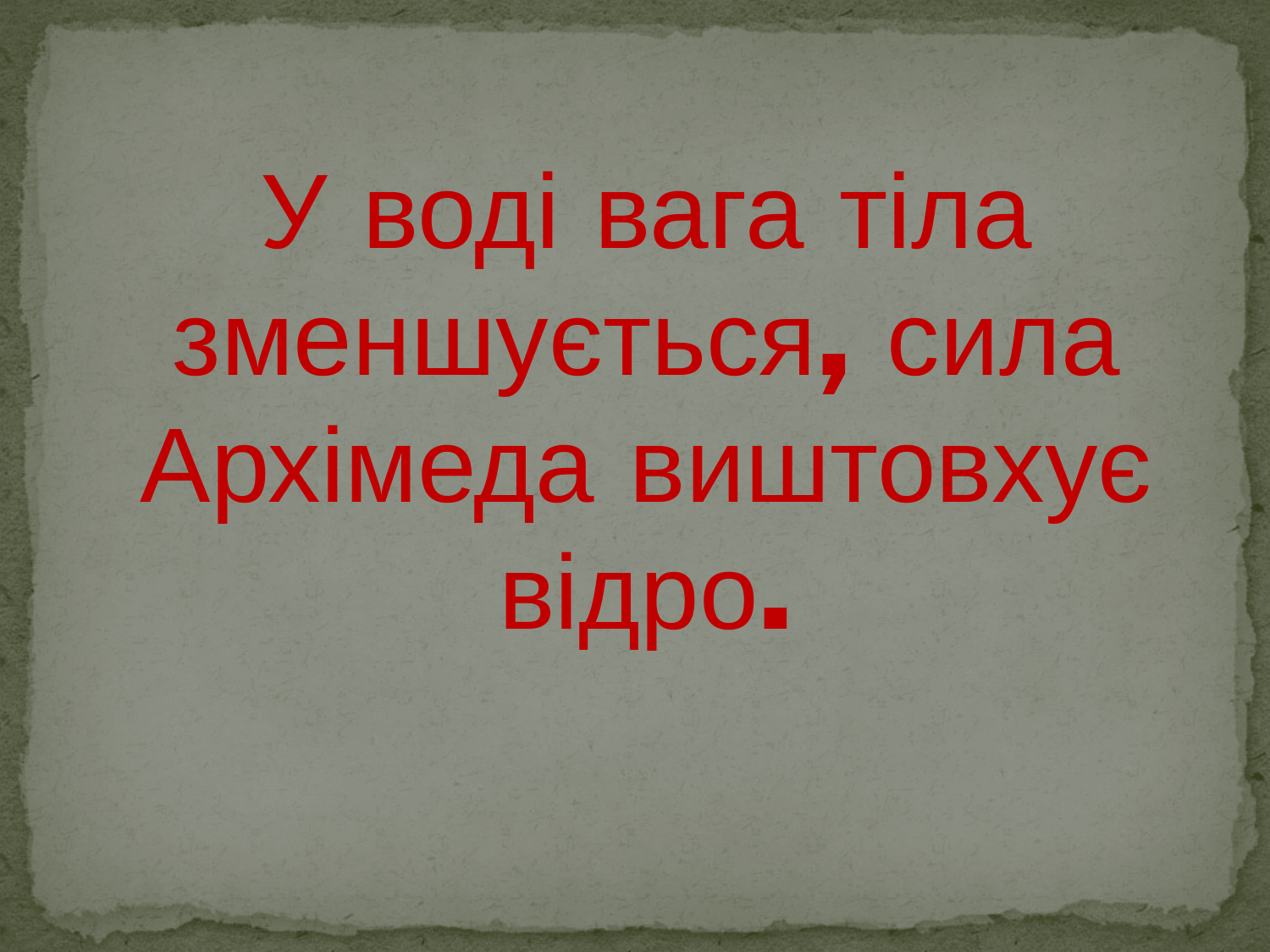

У воді вага тіла зменшується, сила Архімеда виштовхує відро.